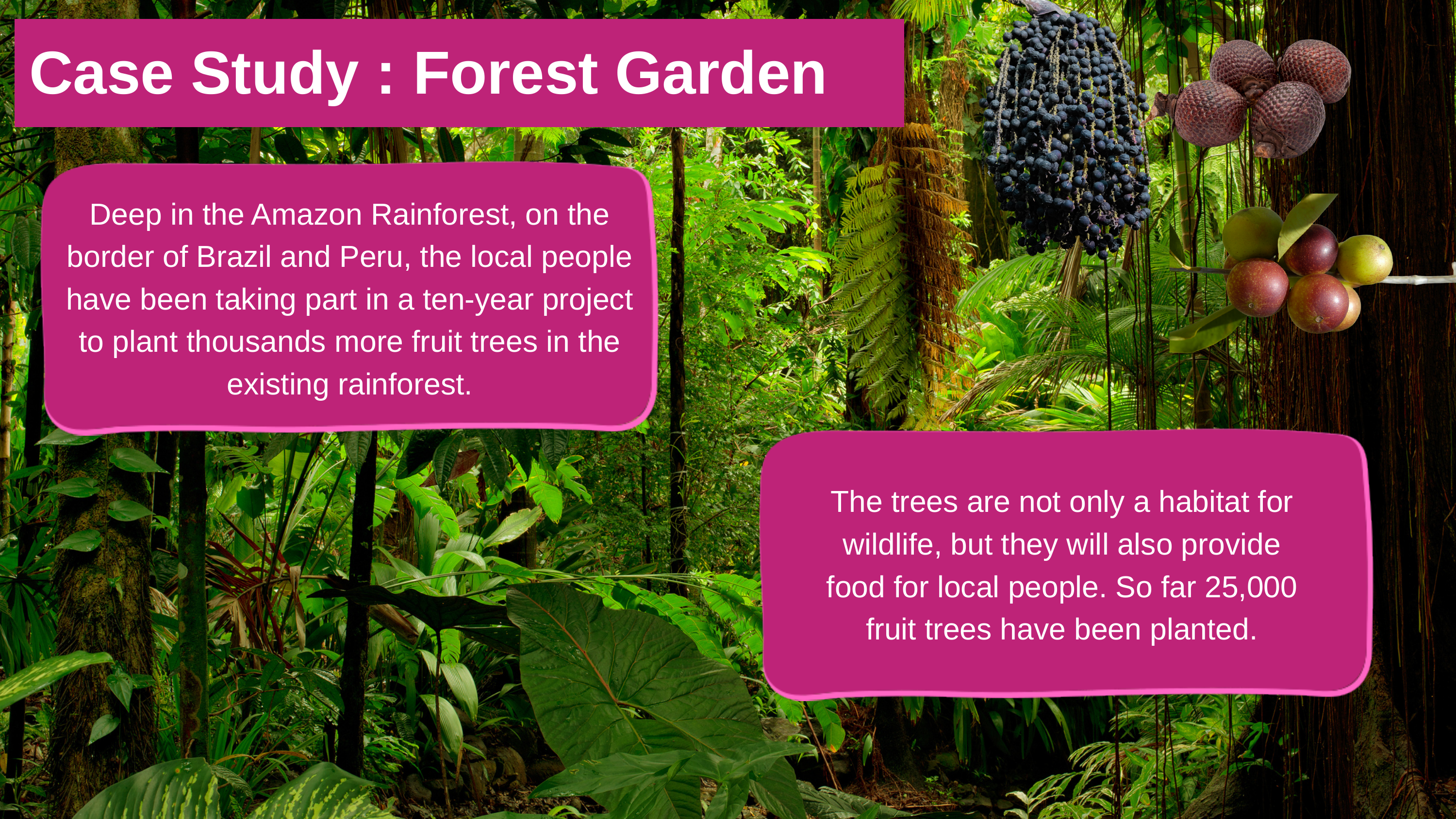

Case Study : Forest Garden

Deep in the Amazon Rainforest, on the border of Brazil and Peru, the local people have been taking part in a ten-year project to plant thousands more fruit trees in the existing rainforest.

The trees are not only a habitat for wildlife, but they will also provide food for local people. So far 25,000 fruit trees have been planted.